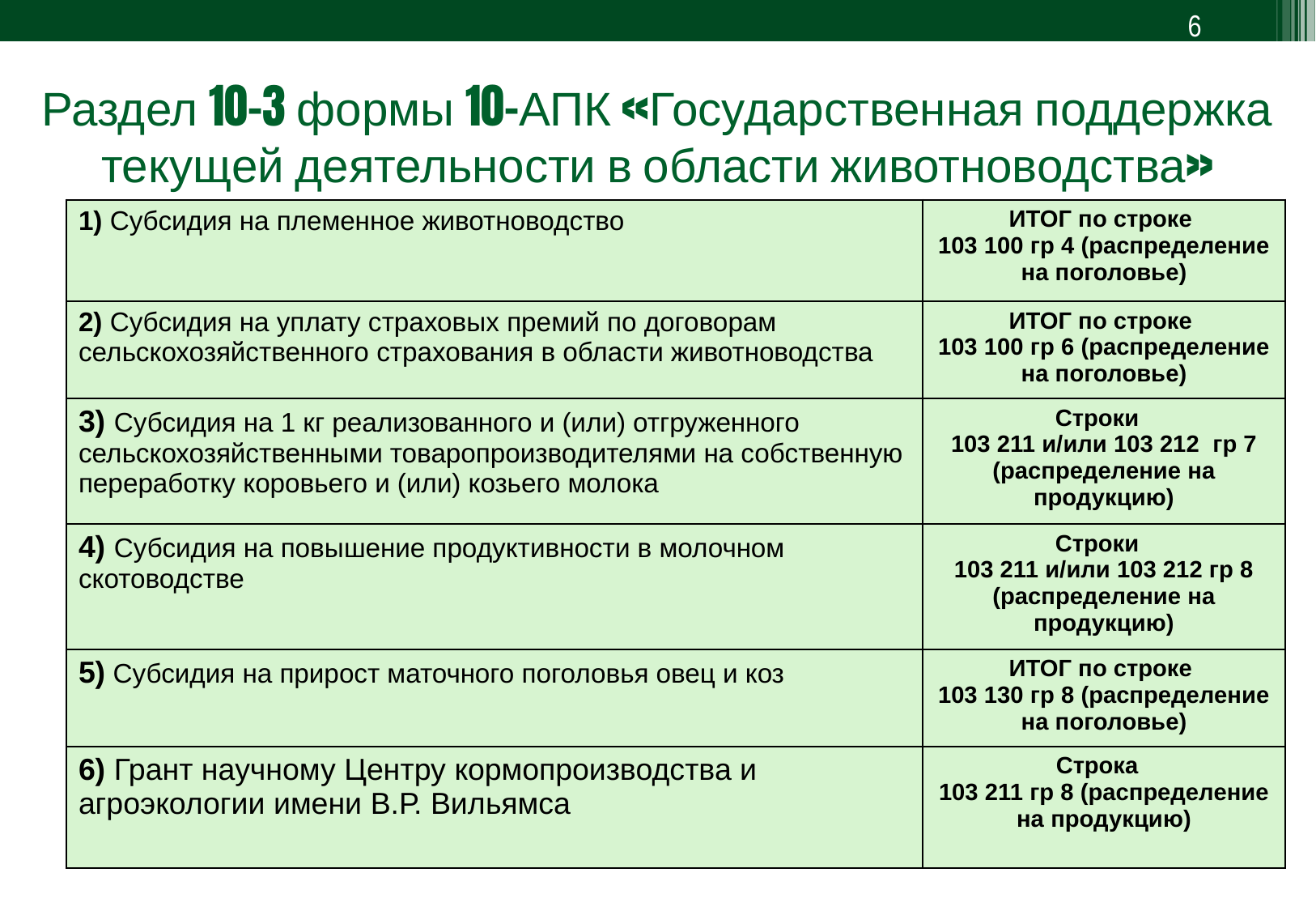

6
Раздел 10-3 формы 10-АПК «Государственная поддержка текущей деятельности в области животноводства»
| 1) Субсидия на племенное животноводство | ИТОГ по строке 103 100 гр 4 (распределение на поголовье) |
| --- | --- |
| 2) Субсидия на уплату страховых премий по договорам сельскохозяйственного страхования в области животноводства | ИТОГ по строке 103 100 гр 6 (распределение на поголовье) |
| 3) Субсидия на 1 кг реализованного и (или) отгруженного сельскохозяйственными товаропроизводителями на собственную переработку коровьего и (или) козьего молока | Строки 103 211 и/или 103 212 гр 7 (распределение на продукцию) |
| 4) Субсидия на повышение продуктивности в молочном скотоводстве | Строки 103 211 и/или 103 212 гр 8 (распределение на продукцию) |
| 5) Субсидия на прирост маточного поголовья овец и коз | ИТОГ по строке 103 130 гр 8 (распределение на поголовье) |
| 6) Грант научному Центру кормопроизводства и агроэкологии имени В.Р. Вильямса | Строка 103 211 гр 8 (распределение на продукцию) |